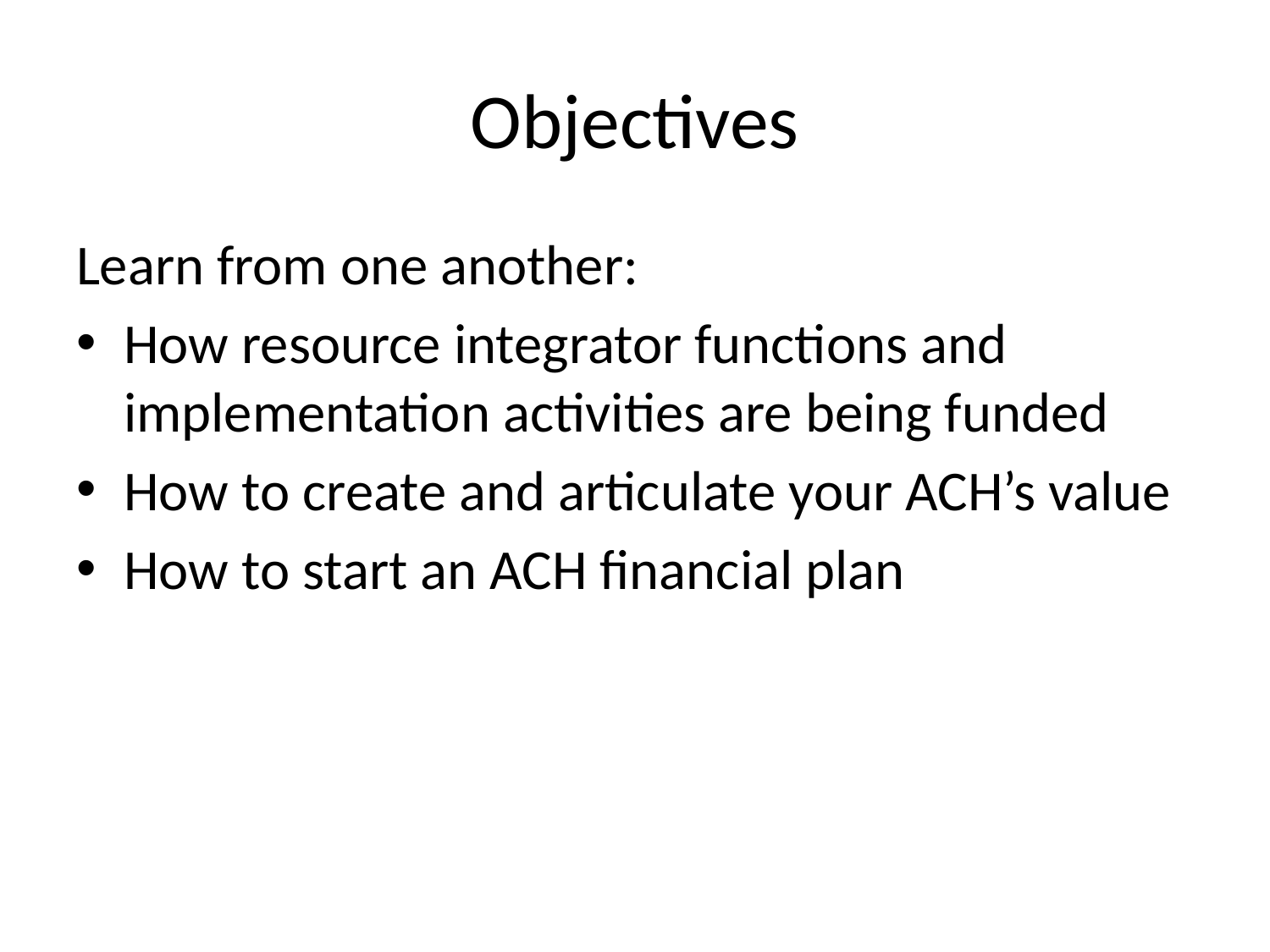

# Objectives
Learn from one another:
How resource integrator functions and implementation activities are being funded
How to create and articulate your ACH’s value
How to start an ACH financial plan